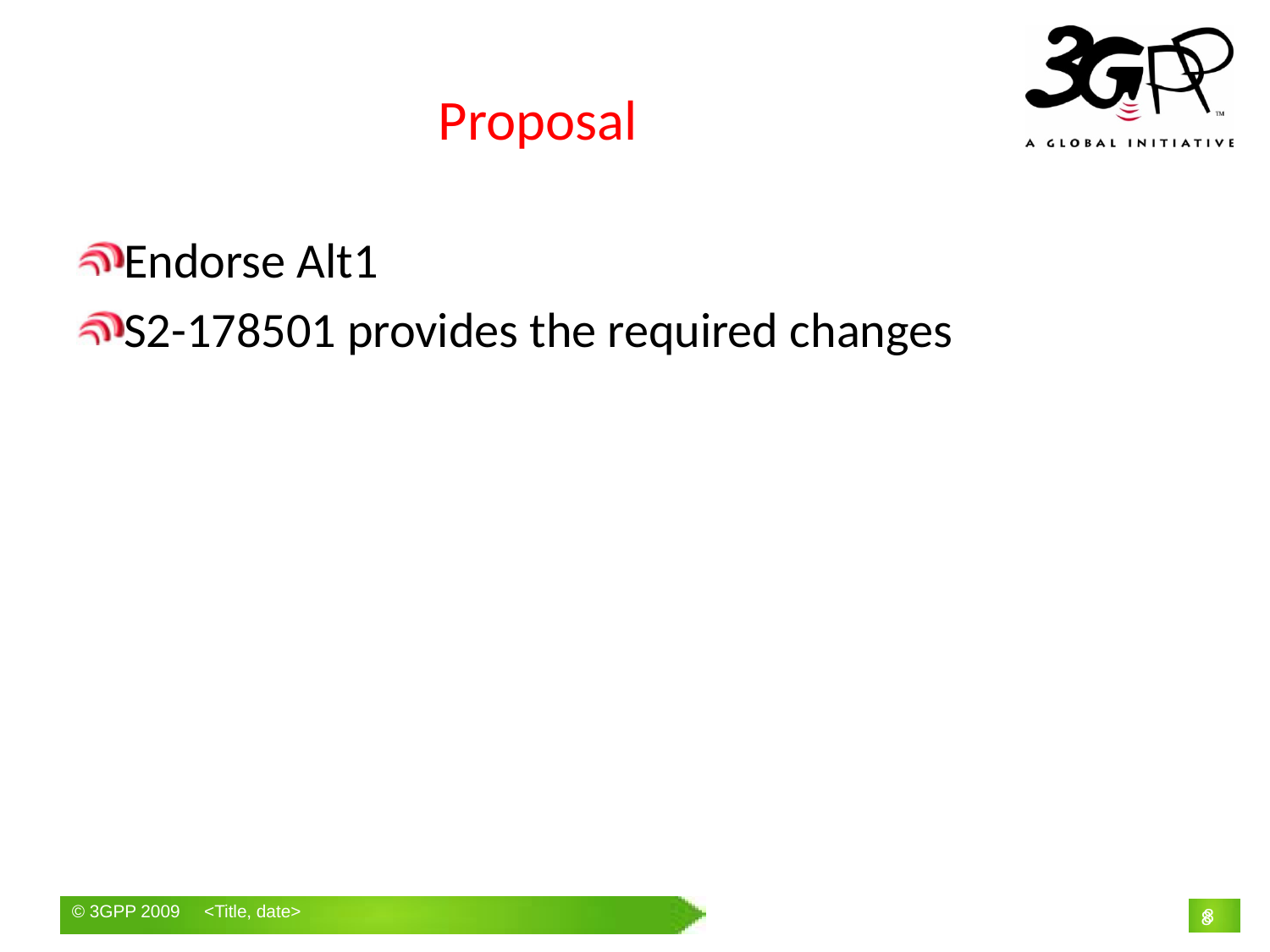

# Proposal
Endorse Alt1
S2-178501 provides the required changes
8